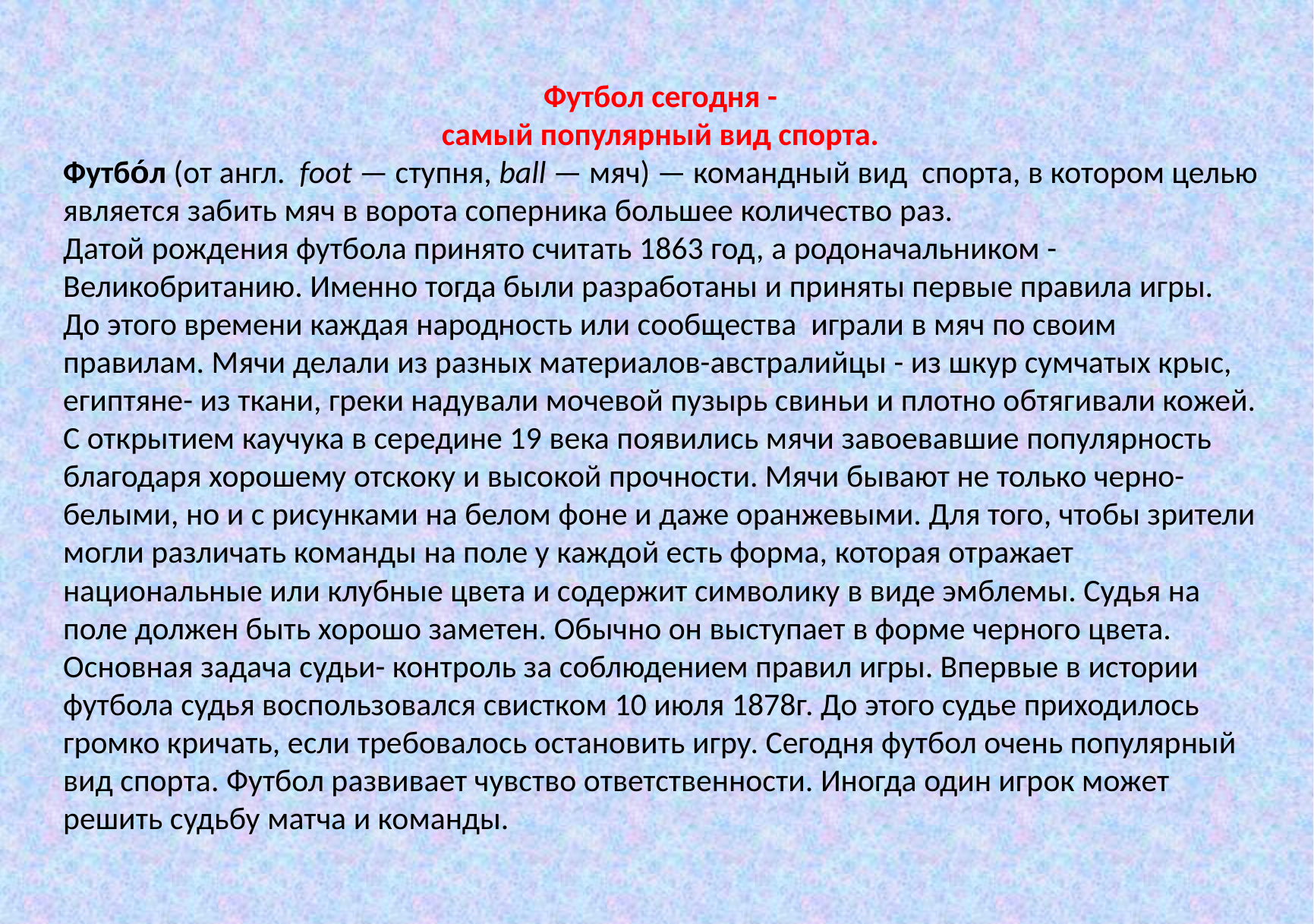

Футбол сегодня -
 самый популярный вид спорта.
Футбо́л (от англ.  foot — ступня, ball — мяч) — командный вид  спорта, в котором целью является забить мяч в ворота соперника большее количество раз.
Датой рождения футбола принято считать 1863 год, а родоначальником - Великобританию. Именно тогда были разработаны и приняты первые правила игры.  До этого времени каждая народность или сообщества  играли в мяч по своим правилам. Мячи делали из разных материалов-австралийцы - из шкур сумчатых крыс, египтяне- из ткани, греки надували мочевой пузырь свиньи и плотно обтягивали кожей. С открытием каучука в середине 19 века появились мячи завоевавшие популярность благодаря хорошему отскоку и высокой прочности. Мячи бывают не только черно-белыми, но и с рисунками на белом фоне и даже оранжевыми. Для того, чтобы зрители могли различать команды на поле у каждой есть форма, которая отражает национальные или клубные цвета и содержит символику в виде эмблемы. Судья на поле должен быть хорошо заметен. Обычно он выступает в форме черного цвета. Основная задача судьи- контроль за соблюдением правил игры. Впервые в истории футбола судья воспользовался свистком 10 июля 1878г. До этого судье приходилось громко кричать, если требовалось остановить игру. Сегодня футбол очень популярный вид спорта. Футбол развивает чувство ответственности. Иногда один игрок может решить судьбу матча и команды.